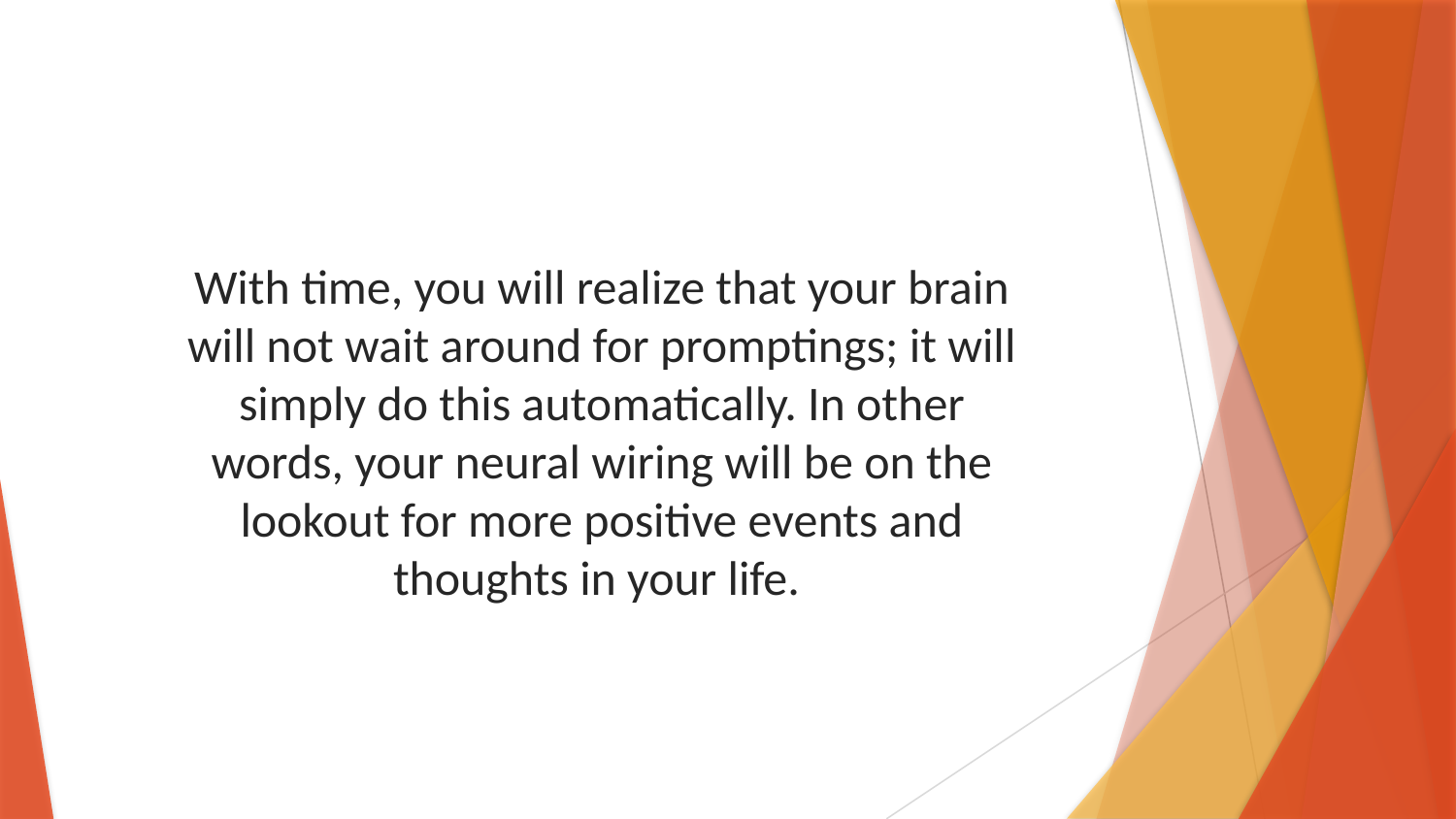

With time, you will realize that your brain will not wait around for promptings; it will simply do this automatically. In other words, your neural wiring will be on the lookout for more positive events and thoughts in your life.